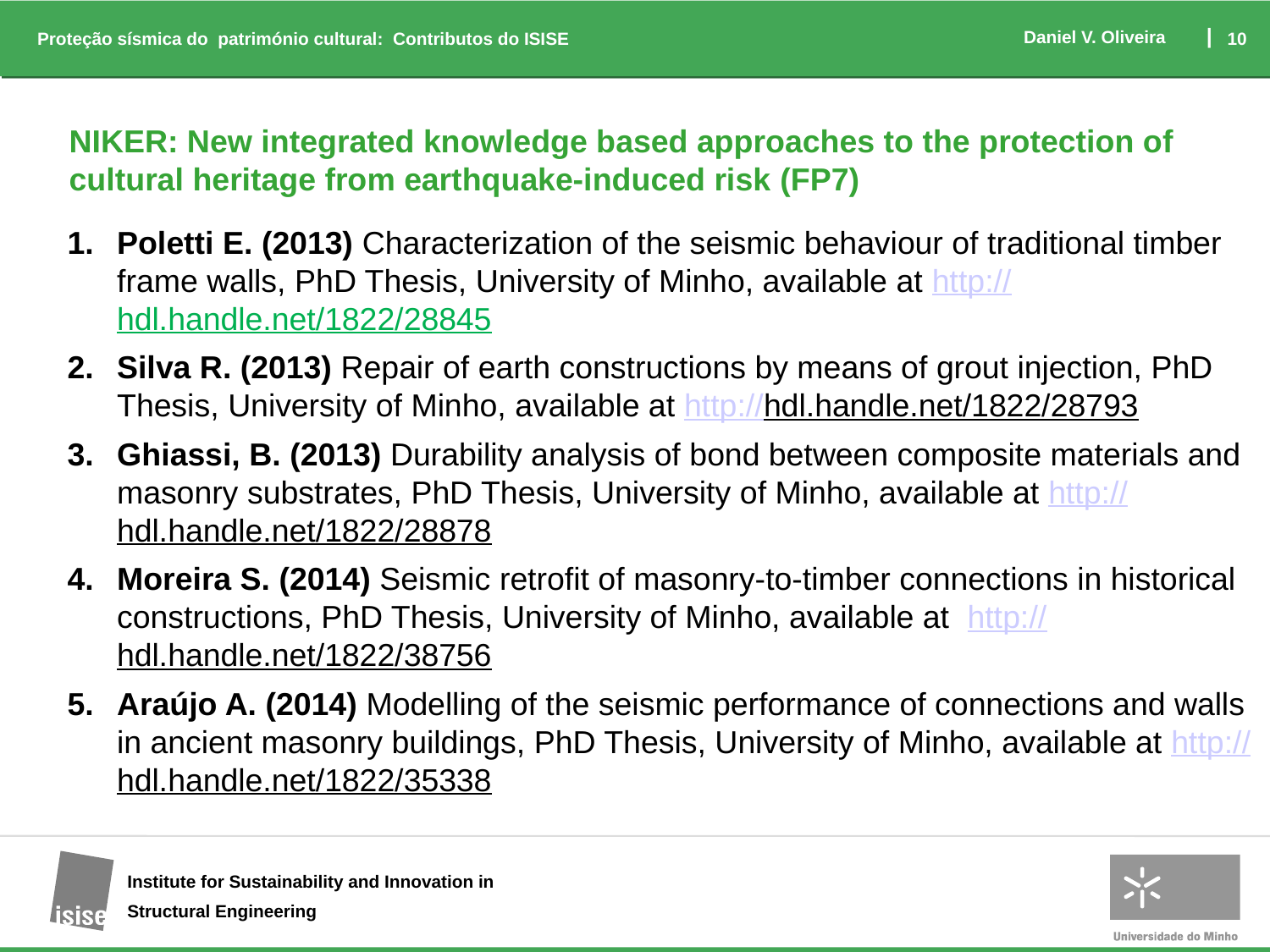

NIKER: New integrated knowledge based approaches to the protection of cultural heritage from earthquake-induced risk (FP7)
Poletti E. (2013) Characterization of the seismic behaviour of traditional timber frame walls, PhD Thesis, University of Minho, available at http://hdl.handle.net/1822/28845
Silva R. (2013) Repair of earth constructions by means of grout injection, PhD Thesis, University of Minho, available at http://hdl.handle.net/1822/28793
Ghiassi, B. (2013) Durability analysis of bond between composite materials and masonry substrates, PhD Thesis, University of Minho, available at http://hdl.handle.net/1822/28878
Moreira S. (2014) Seismic retrofit of masonry-to-timber connections in historical constructions, PhD Thesis, University of Minho, available at  http://hdl.handle.net/1822/38756
Araújo A. (2014) Modelling of the seismic performance of connections and walls in ancient masonry buildings, PhD Thesis, University of Minho, available at http://hdl.handle.net/1822/35338